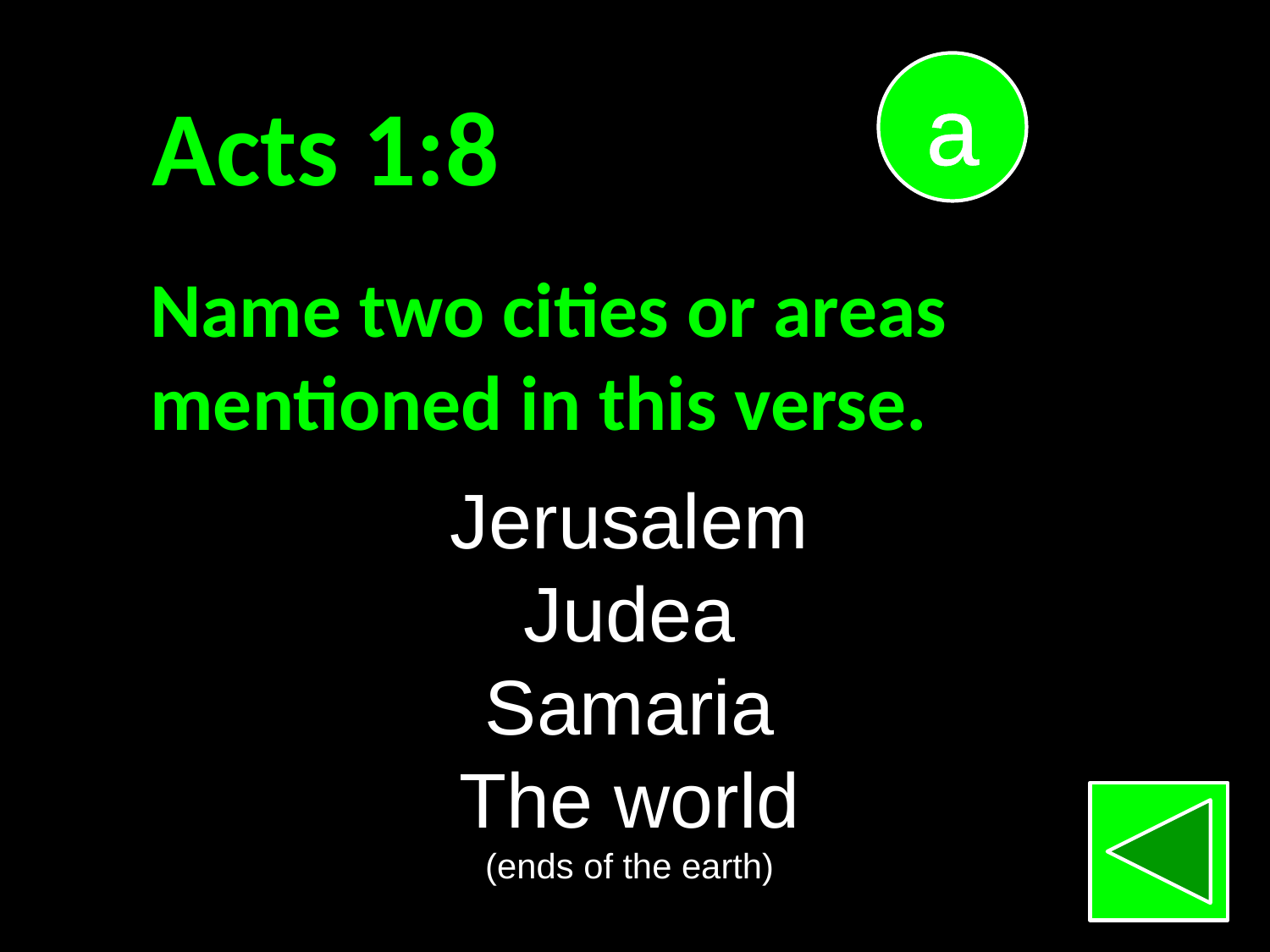

a
Acts 1:8
Name two cities or areas mentioned in this verse.
Jerusalem
Judea
Samaria
The world
(ends of the earth)